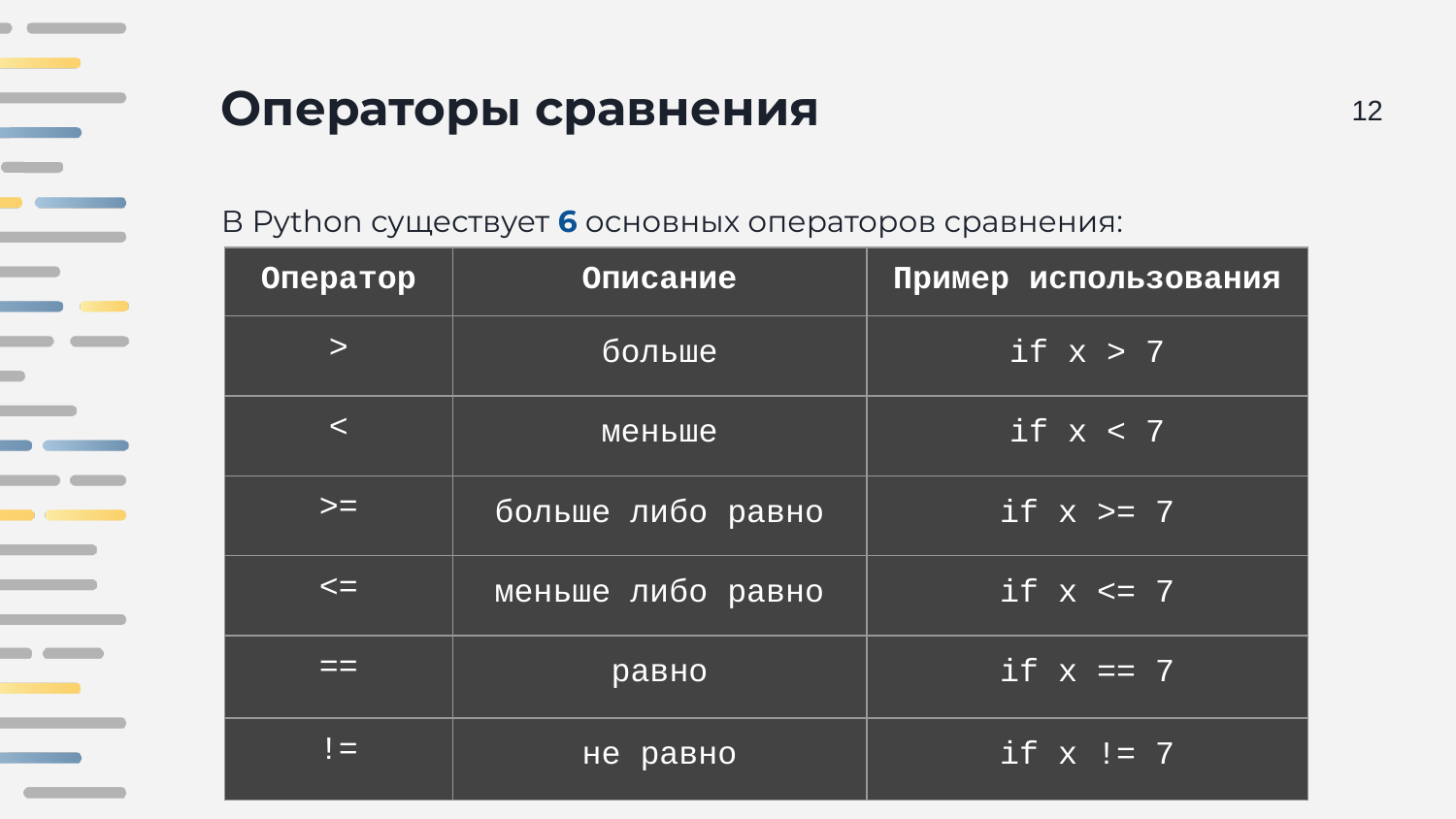

Операторы сравнения
12
В Python существует 6 основных операторов сравнения:
| Оператор | Описание | Пример использования |
| --- | --- | --- |
| > | больше | if x > 7 |
| < | меньше | if x < 7 |
| >= | больше либо равно | if x >= 7 |
| <= | меньше либо равно | if x <= 7 |
| == | равно | if x == 7 |
| != | не равно | if x != 7 |